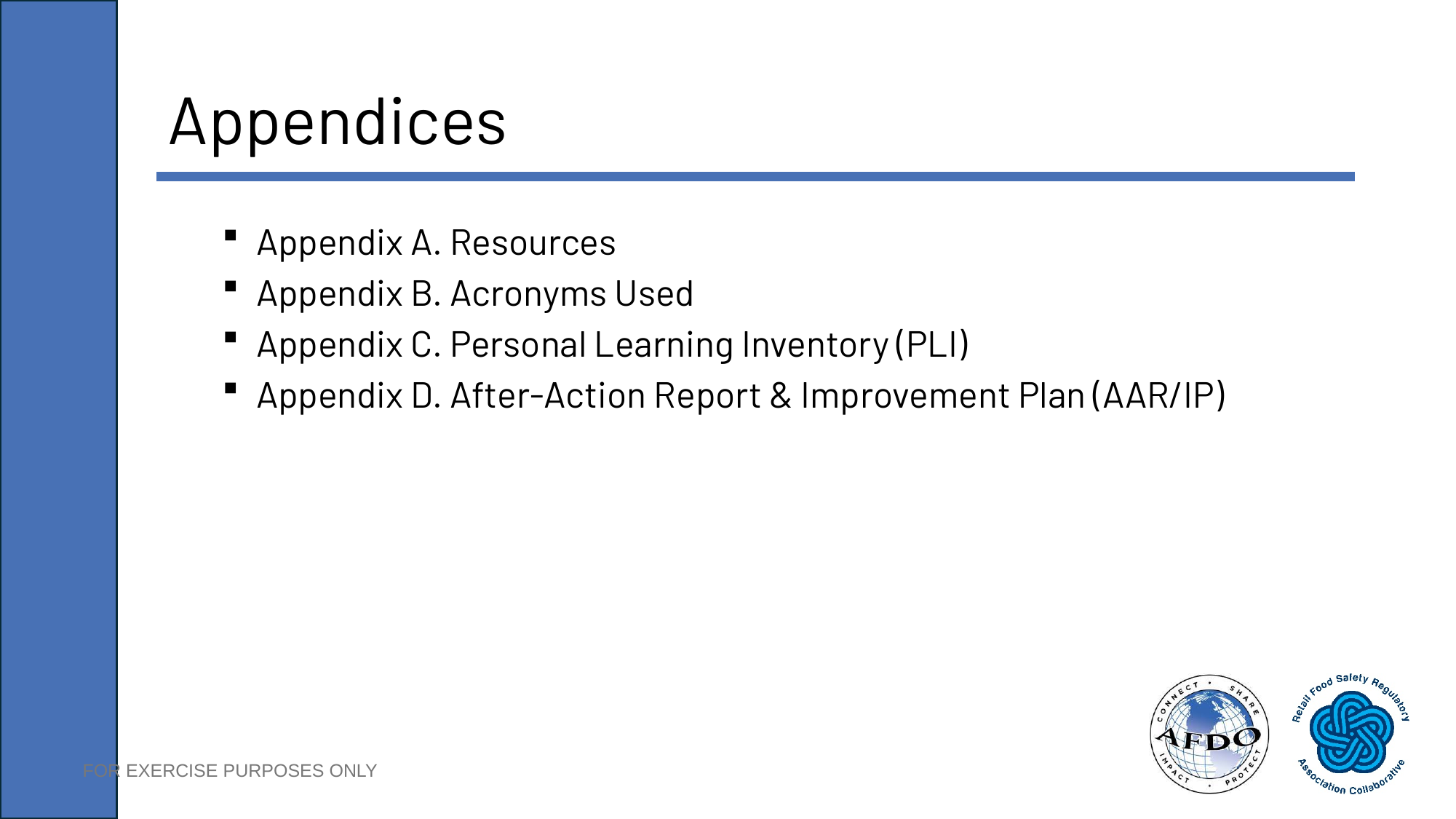

# Appendices
Appendix A. Resources
Appendix B. Acronyms Used
Appendix C. Personal Learning Inventory (PLI)
Appendix D. After-Action Report & Improvement Plan (AAR/IP)

FOR EXERCISE PURPOSES ONLY